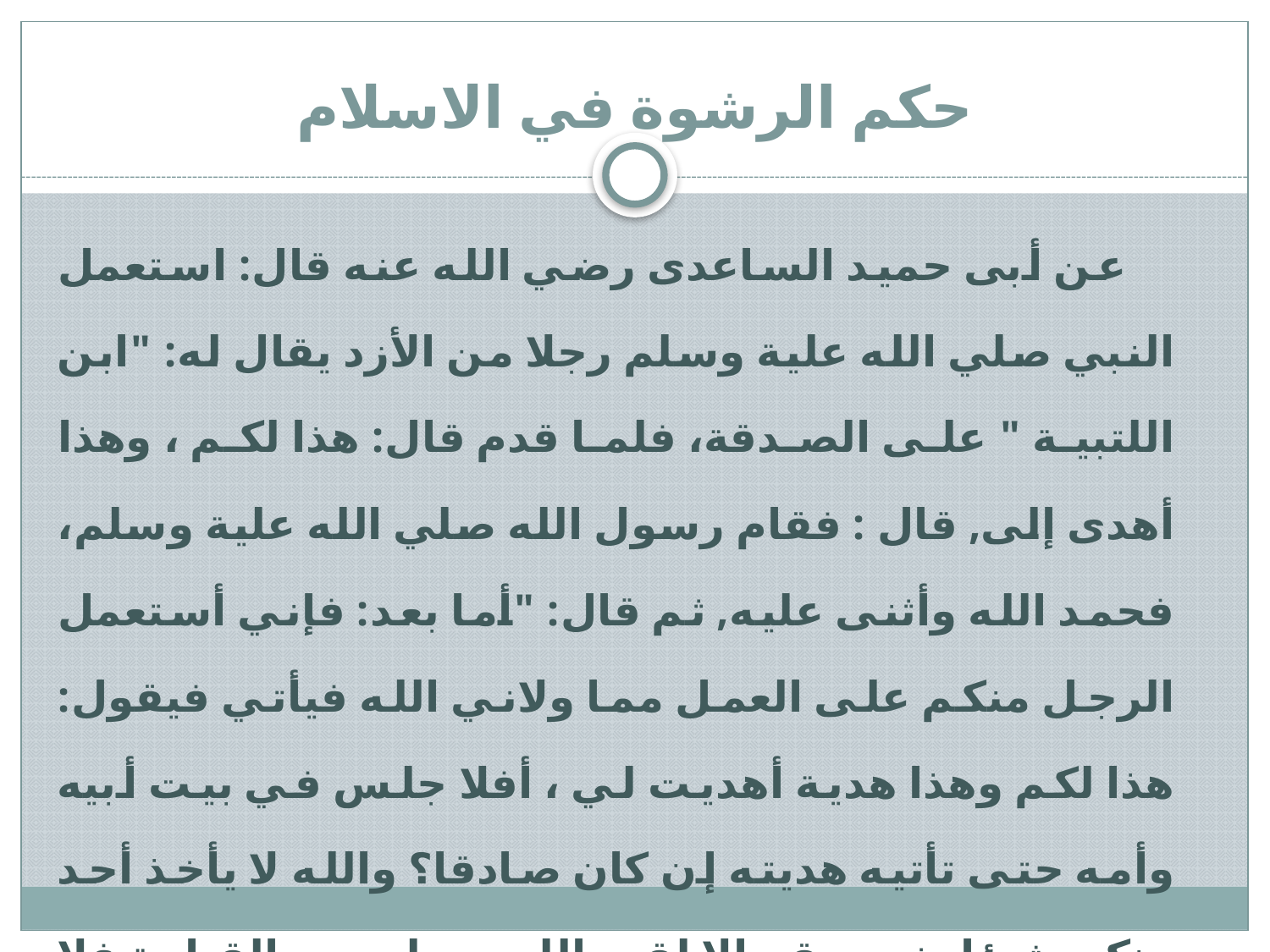

# حكم الرشوة في الاسلام
عن أبى حميد الساعدى رضي الله عنه قال: استعمل النبي صلي الله علية وسلم رجلا من الأزد يقال له: "ابن اللتبية " على الصدقة، فلما قدم قال: هذا لكم ، وهذا أهدى إلى, قال : فقام رسول الله صلي الله علية وسلم، فحمد الله وأثنى عليه, ثم قال: "أما بعد: فإني أستعمل الرجل منكم على العمل مما ولاني الله فيأتي فيقول: هذا لكم وهذا هدية أهديت لي ، أفلا جلس في بيت أبيه وأمه حتى تأتيه هديته إن كان صادقا؟ والله لا يأخذ أحد منكم شيئا بغير حقه إلا لقي الله بحمله يوم القيامة فلا أعرفن أحدكم منكم لقي الله يحمل بعيرا له رغاء، أو بقرة لها خوار، أو شاة تيعر "، ثم رفع يديه حتى رؤى بياض إبطيه يقول: "اللهم هل بلغت".